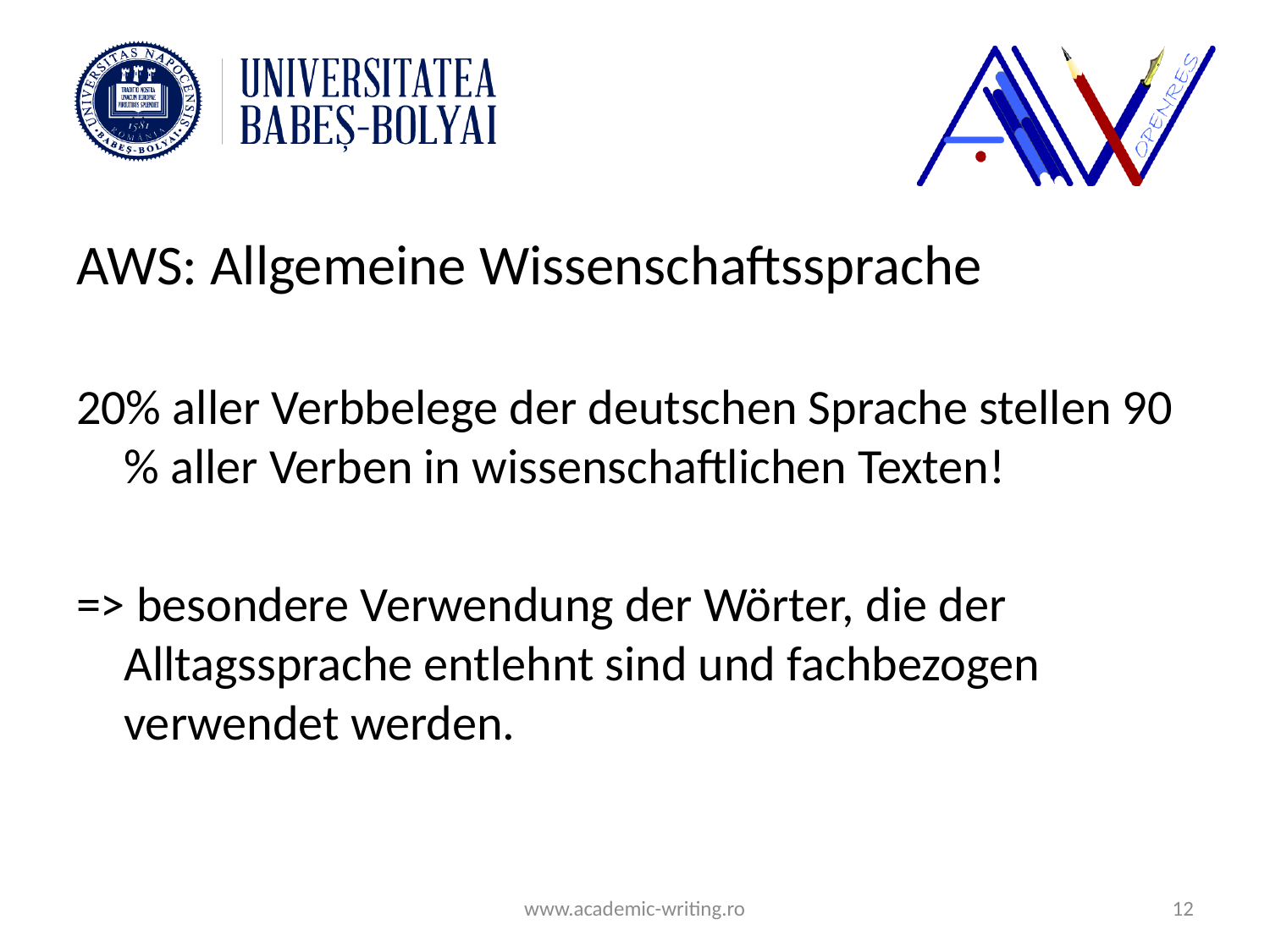

#
AWS: Allgemeine Wissenschaftssprache

20% aller Verbbelege der deutschen Sprache stellen 90 % aller Verben in wissenschaftlichen Texten!

=> besondere Verwendung der Wörter, die der Alltagssprache entlehnt sind und fachbezogen verwendet werden.
www.academic-writing.ro
12